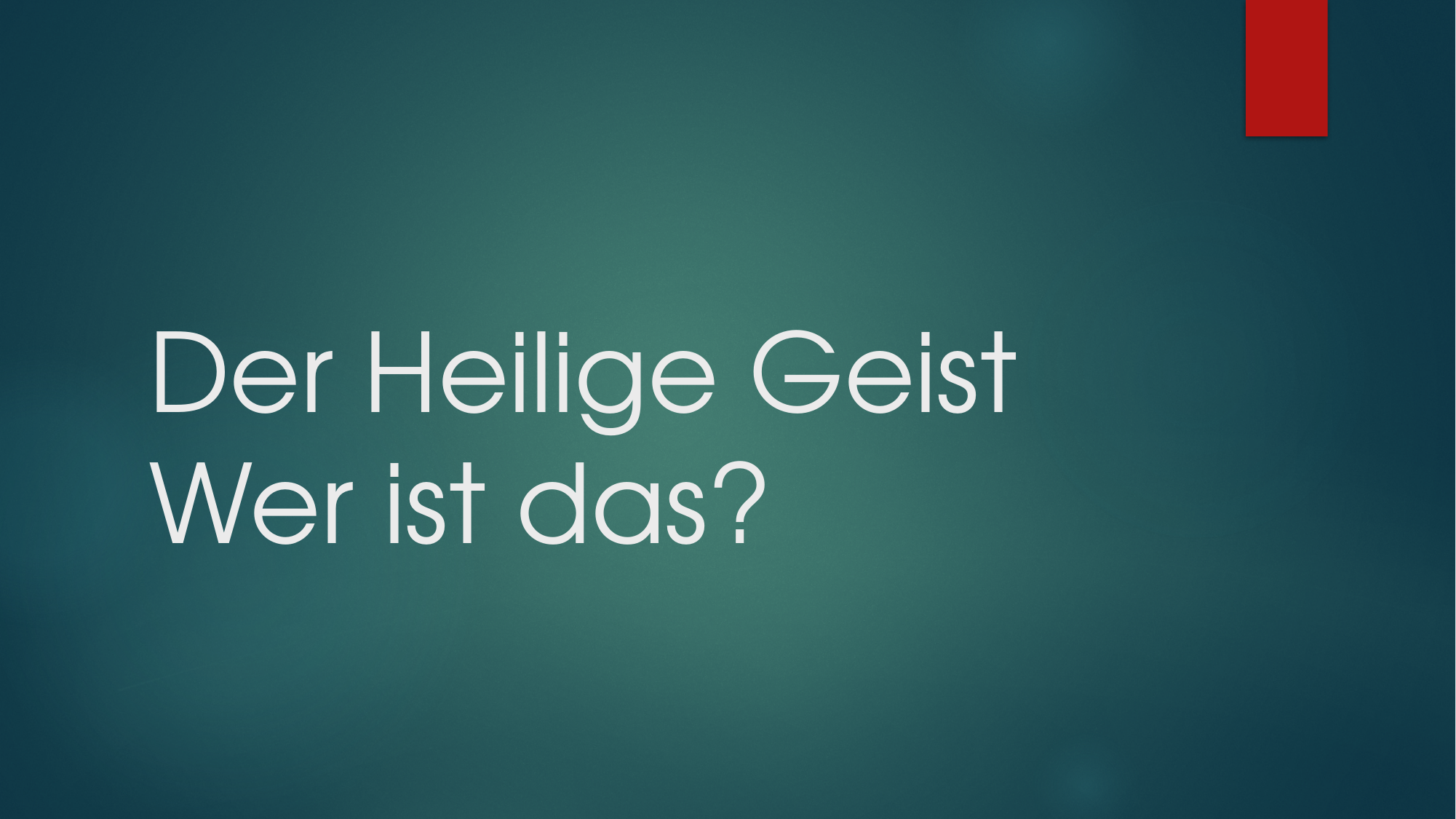

# Der Heilige Geist Wer ist das?